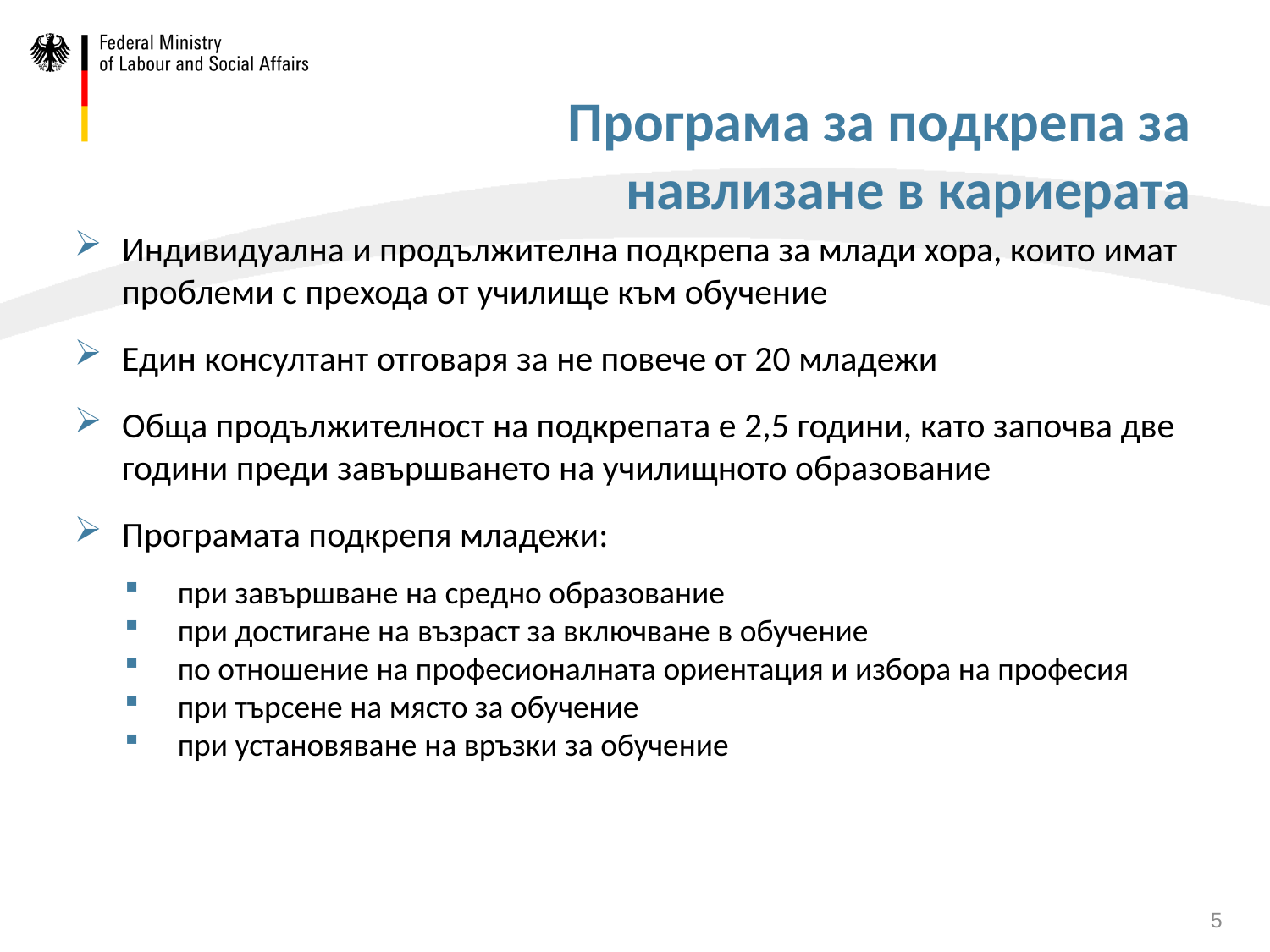

# Програма за подкрепа за навлизане в кариерата
Индивидуална и продължителна подкрепа за млади хора, които имат проблеми с прехода от училище към обучение
Един консултант отговаря за не повече от 20 младежи
Обща продължителност на подкрепата е 2,5 години, като започва две години преди завършването на училищното образование
Програмата подкрепя младежи:
при завършване на средно образование
при достигане на възраст за включване в обучение
по отношение на професионалната ориентация и избора на професия
при търсене на място за обучение
при установяване на връзки за обучение

5